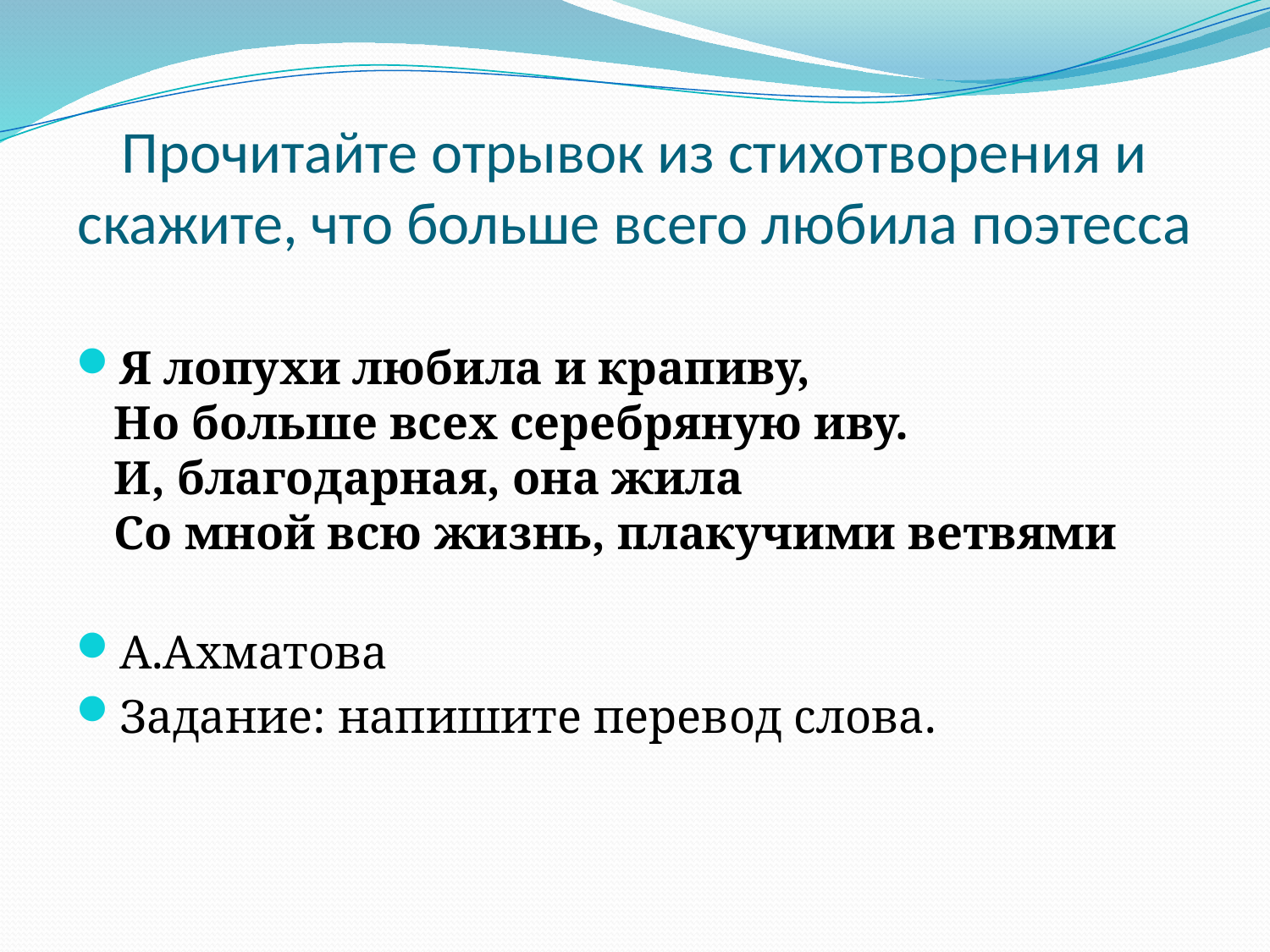

# Прочитайте отрывок из стихотворения и скажите, что больше всего любила поэтесса

Я лопухи любила и крапиву,
Но больше всех серебряную иву.
И, благодарная, она жила
Со мной всю жизнь, плакучими ветвями
А.Ахматова
Задание: напишите перевод слова.